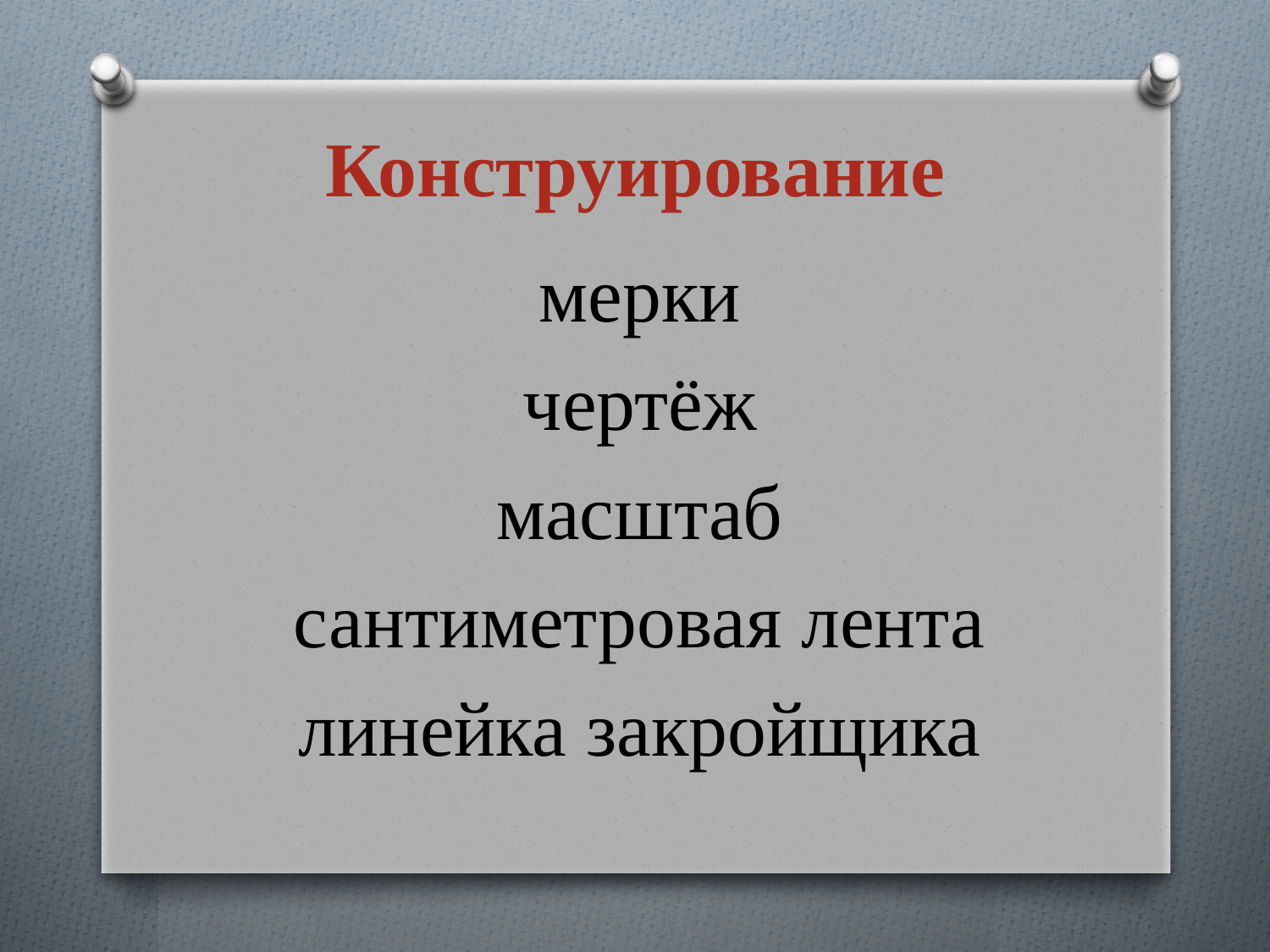

# Конструирование
мерки
чертёж
масштаб
сантиметровая лента
линейка закройщика